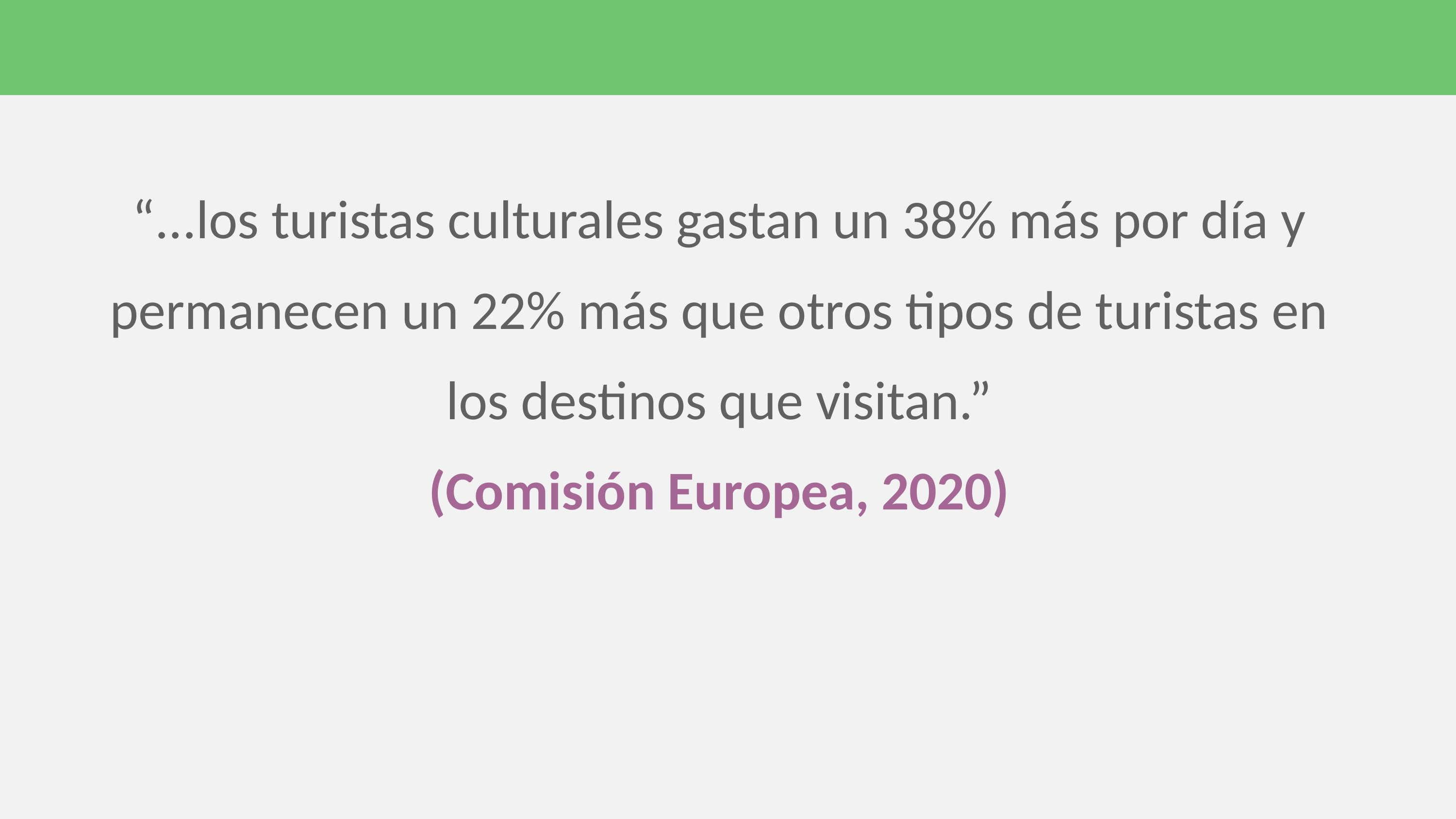

“...los turistas culturales gastan un 38% más por día y permanecen un 22% más que otros tipos de turistas en los destinos que visitan.”
(Comisión Europea, 2020)